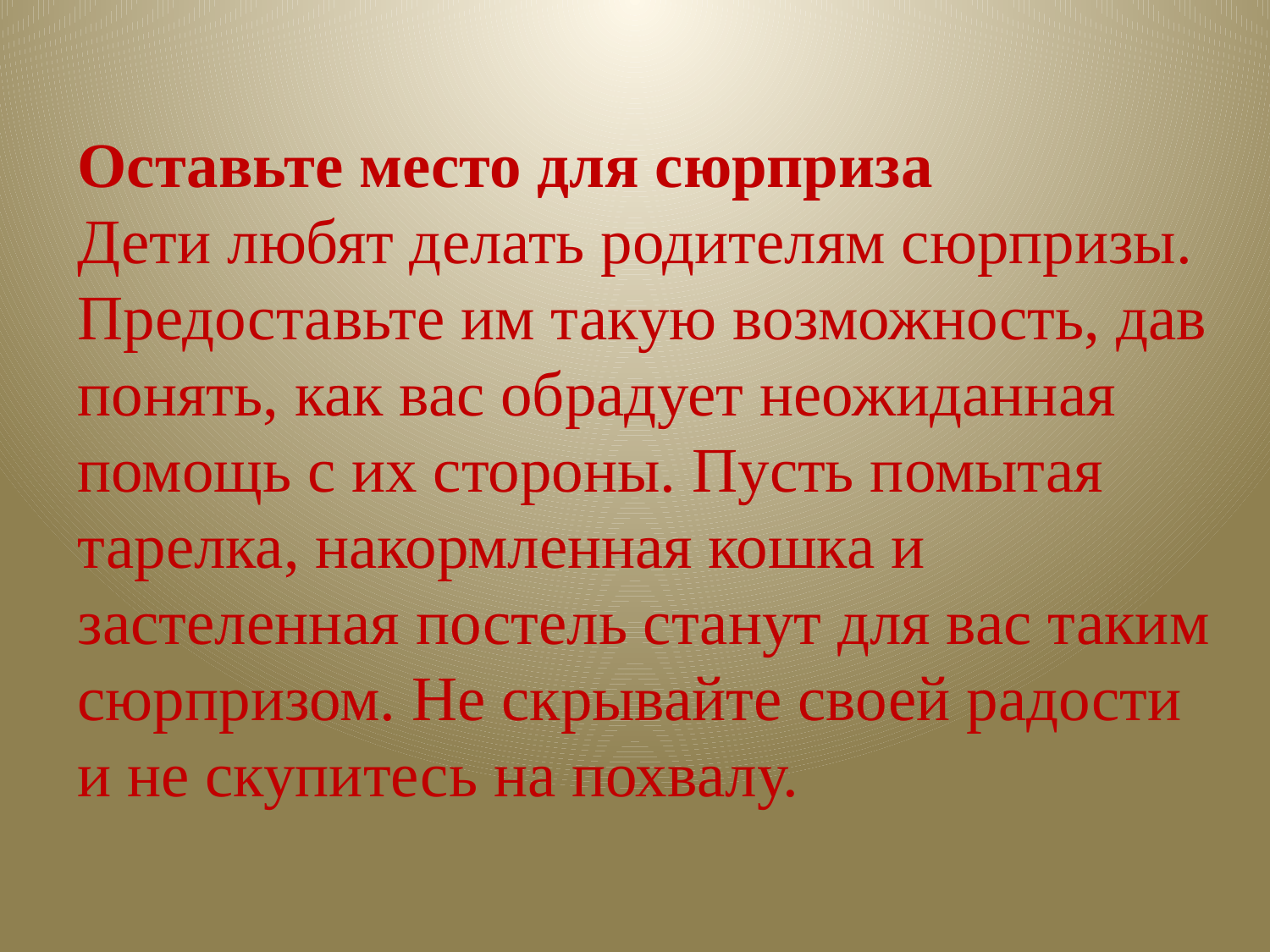

Оставьте место для сюрприза
Дети любят делать родителям сюрпризы. Предоставьте им такую возможность, дав понять, как вас обрадует неожиданная помощь с их стороны. Пусть помытая тарелка, накормленная кошка и застеленная постель станут для вас таким сюрпризом. Не скрывайте своей радости и не скупитесь на похвалу.